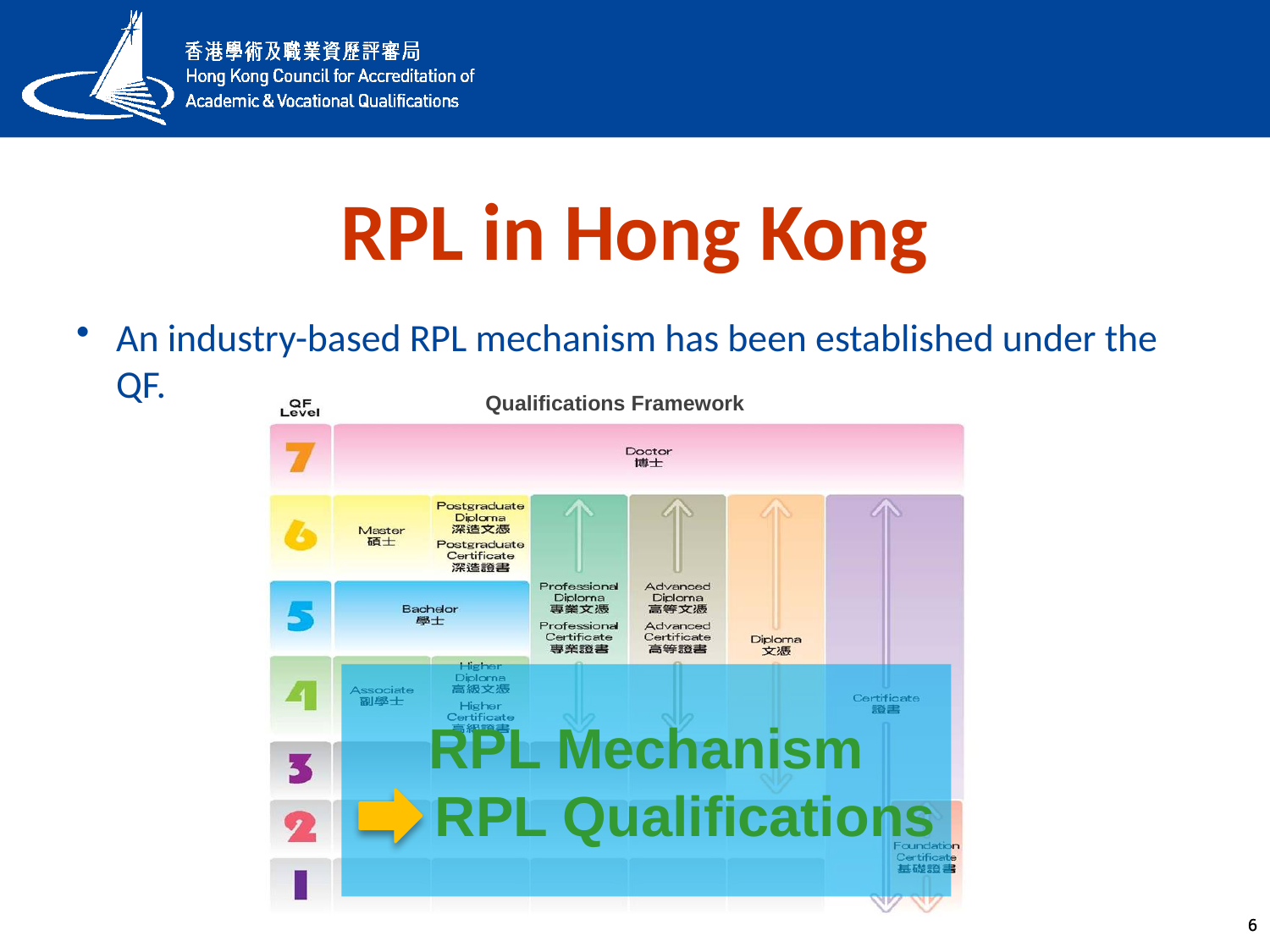

# RPL in Hong Kong
An industry-based RPL mechanism has been established under the QF.

Qualifications Framework

RPL Mechanism
     RPL Qualifications

6
6